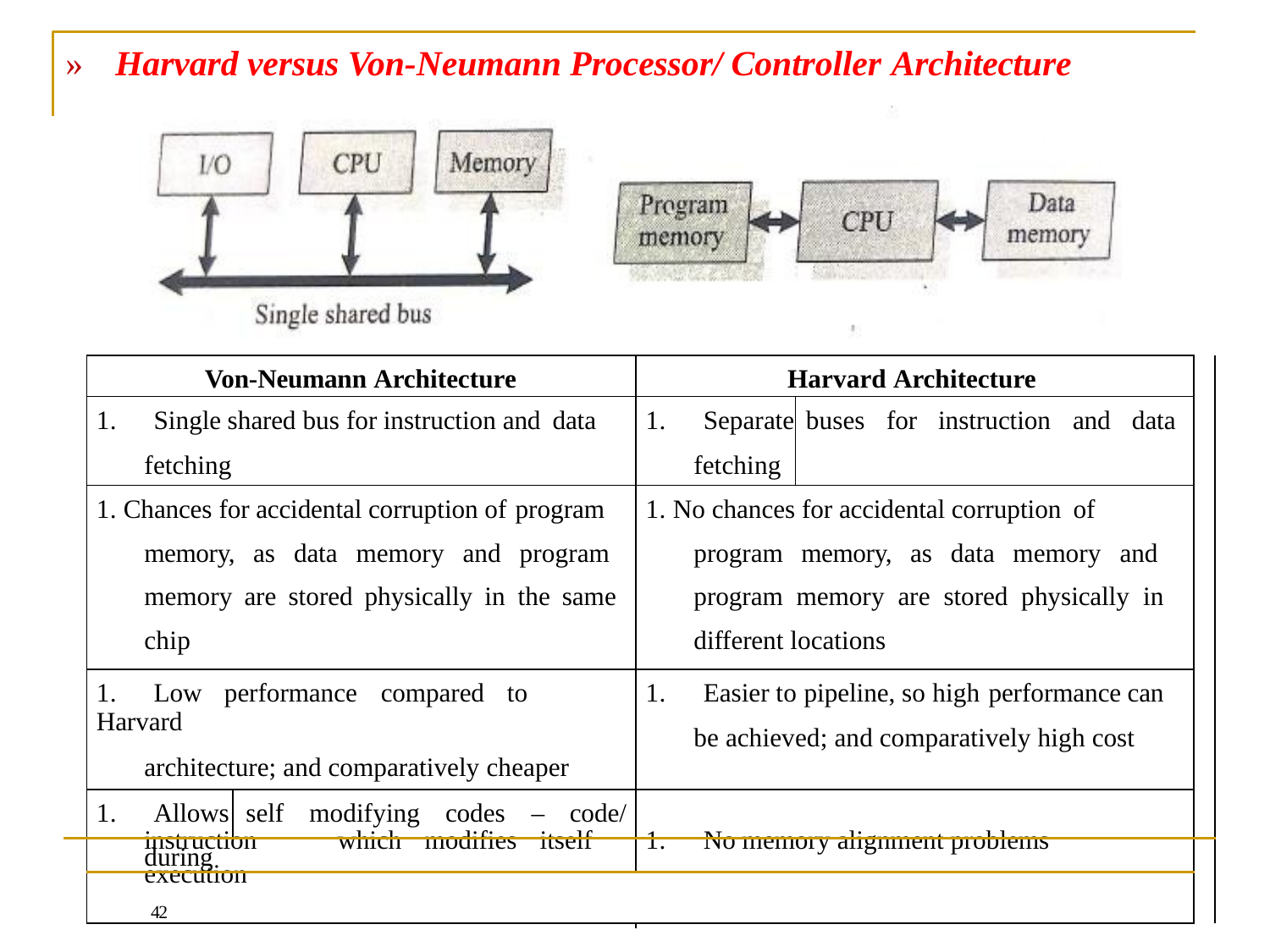

# »	Harvard versus Von-Neumann Processor/ Controller Architecture

|  | Von-Neumann Architecture |  |  |  |  |  | Harvard Architecture |  |  |  |  |  |  |
| --- | --- | --- | --- | --- | --- | --- | --- | --- | --- | --- | --- | --- | --- |
|  | 1. Single shared bus for instruction and data fetching |  |  |  |  |  | 1. Separate fetching | buses | for | instruction | and | data |  |
|  | 1. Chances for accidental corruption of program memory, as data memory and program memory are stored physically in the same chip |  |  |  |  |  | 1. No chances for accidental corruption of program memory, as data memory and program memory are stored physically in different locations |  |  |  |  |  |  |
|  | 1. Low performance compared to Harvard architecture; and comparatively cheaper |  |  |  |  |  | 1. Easier to pipeline, so high performance can be achieved; and comparatively high cost |  |  |  |  |  |  |
|  | 1. Allows | self | modifying | codes | – | code/ |  |  |  |  |  |  |  |
|  | instruction which modifies itself during |  |  |  |  |  | 1. No memory alignment problems |  |  |  |  |  |  |
|  | execution 42 |  |  |  |  |  |  |  |  |  |  |  |  |